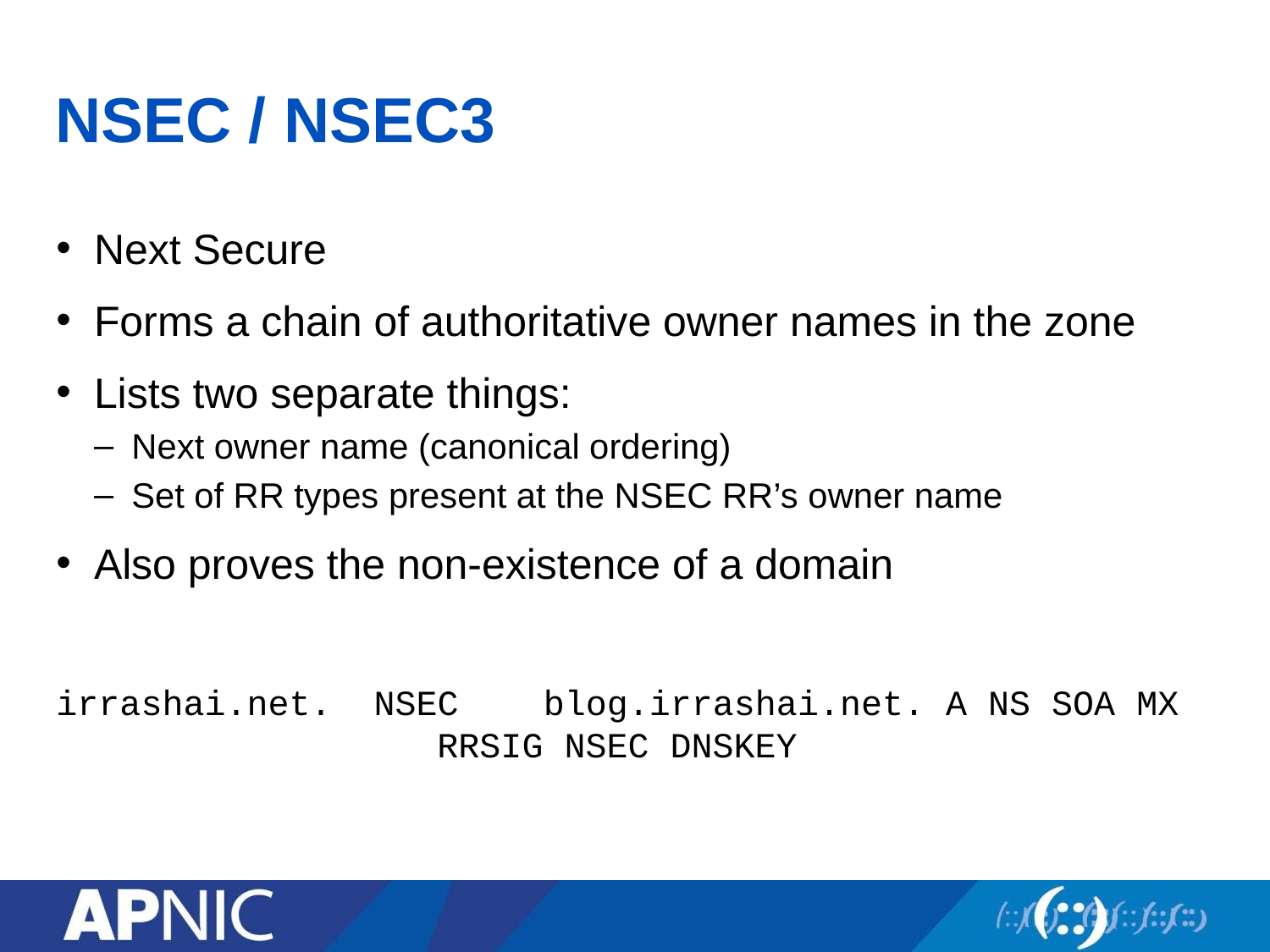

# NSEC / NSEC3
Next Secure
Forms a chain of authoritative owner names in the zone
Lists two separate things:
Next owner name (canonical ordering)
Set of RR types present at the NSEC RR’s owner name
Also proves the non-existence of a domain

irrashai.net.  NSEC    blog.irrashai.net. A NS SOA MX 			RRSIG NSEC DNSKEY